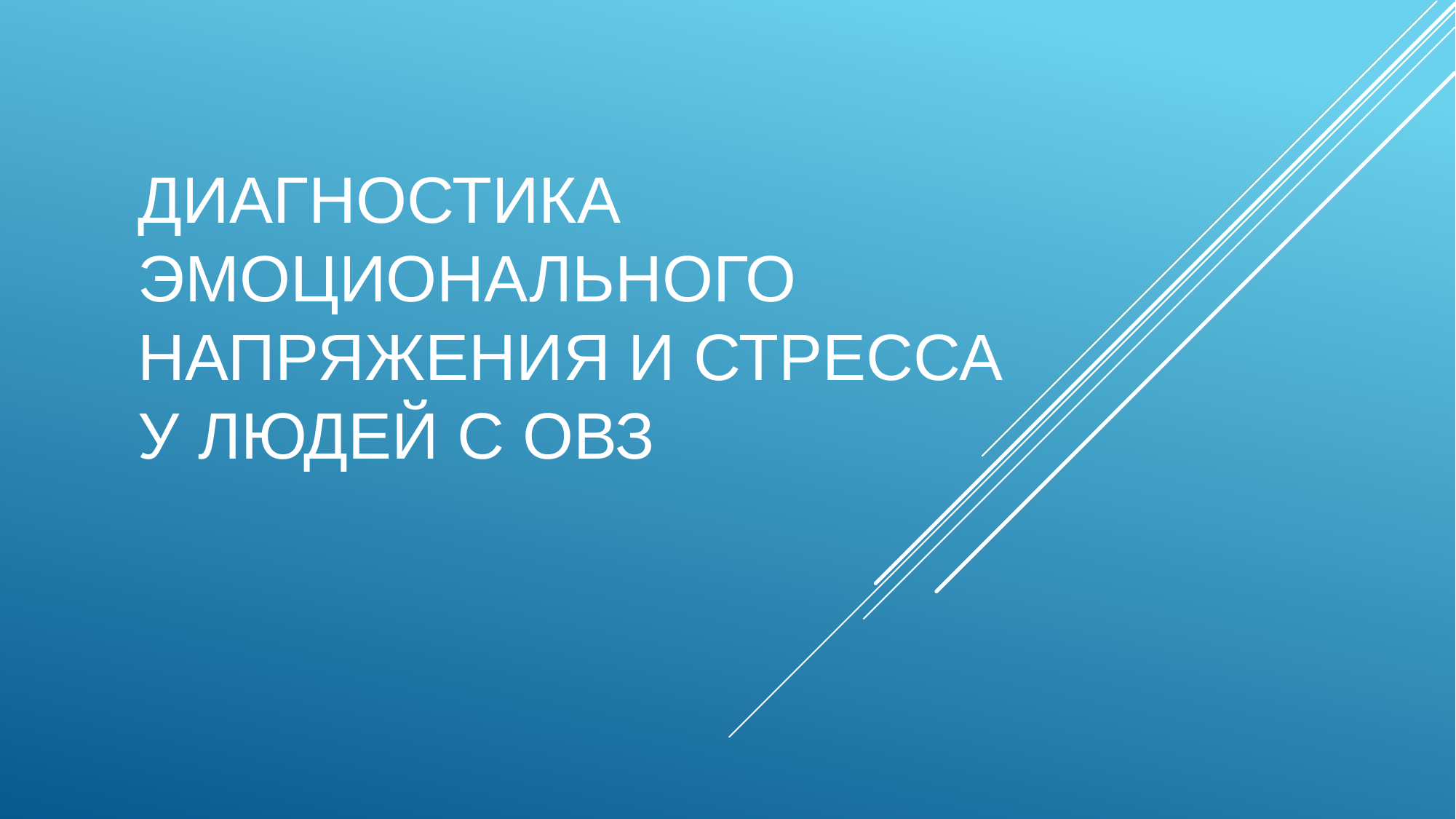

# Диагностика эмоционального напряжения и стресса у людей с ОВЗ